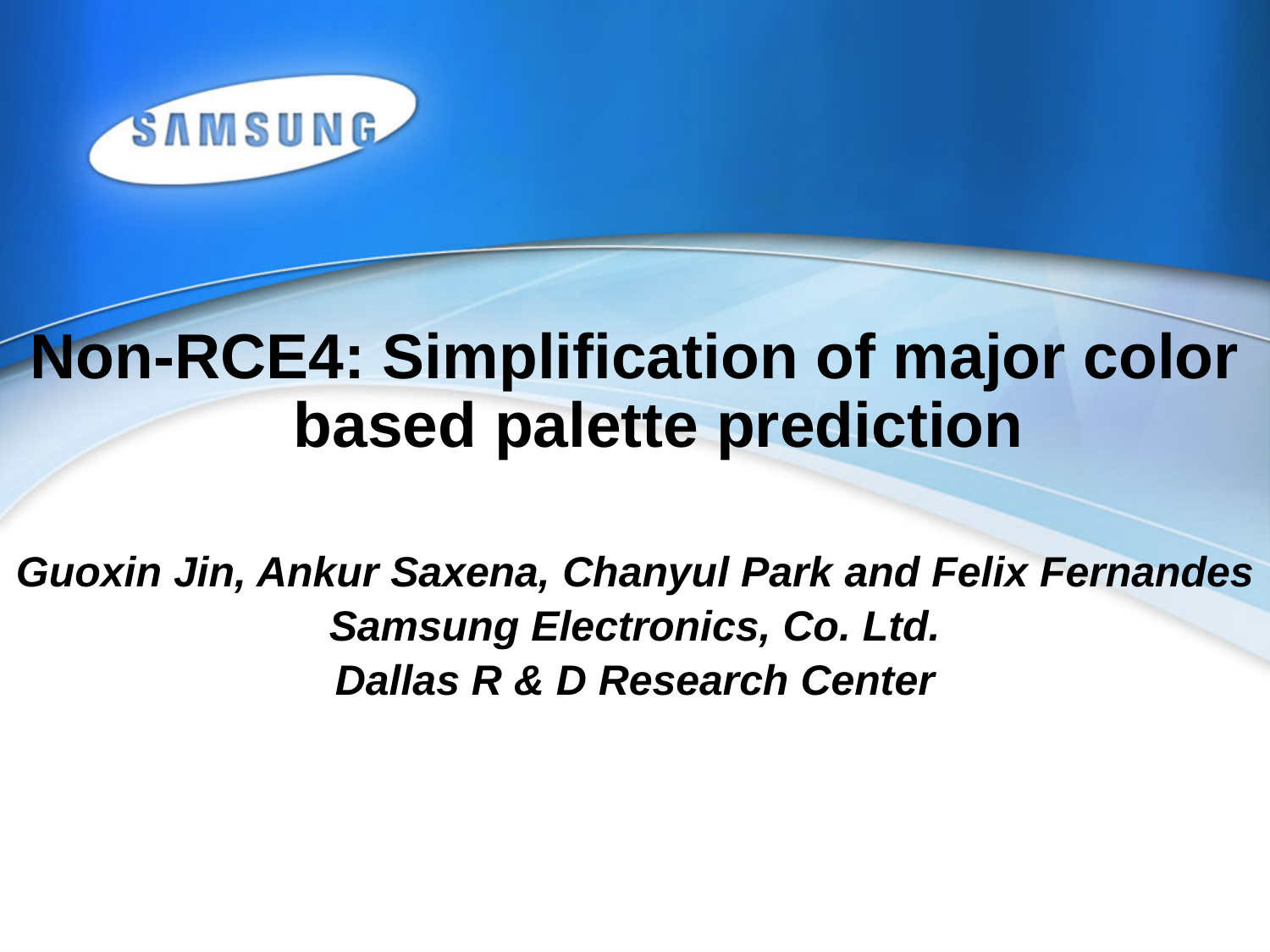

Non-RCE4: Simplification of major color based palette prediction

Guoxin Jin, Ankur Saxena, Chanyul Park and Felix Fernandes
Samsung Electronics, Co. Ltd.
Dallas R & D Research Center